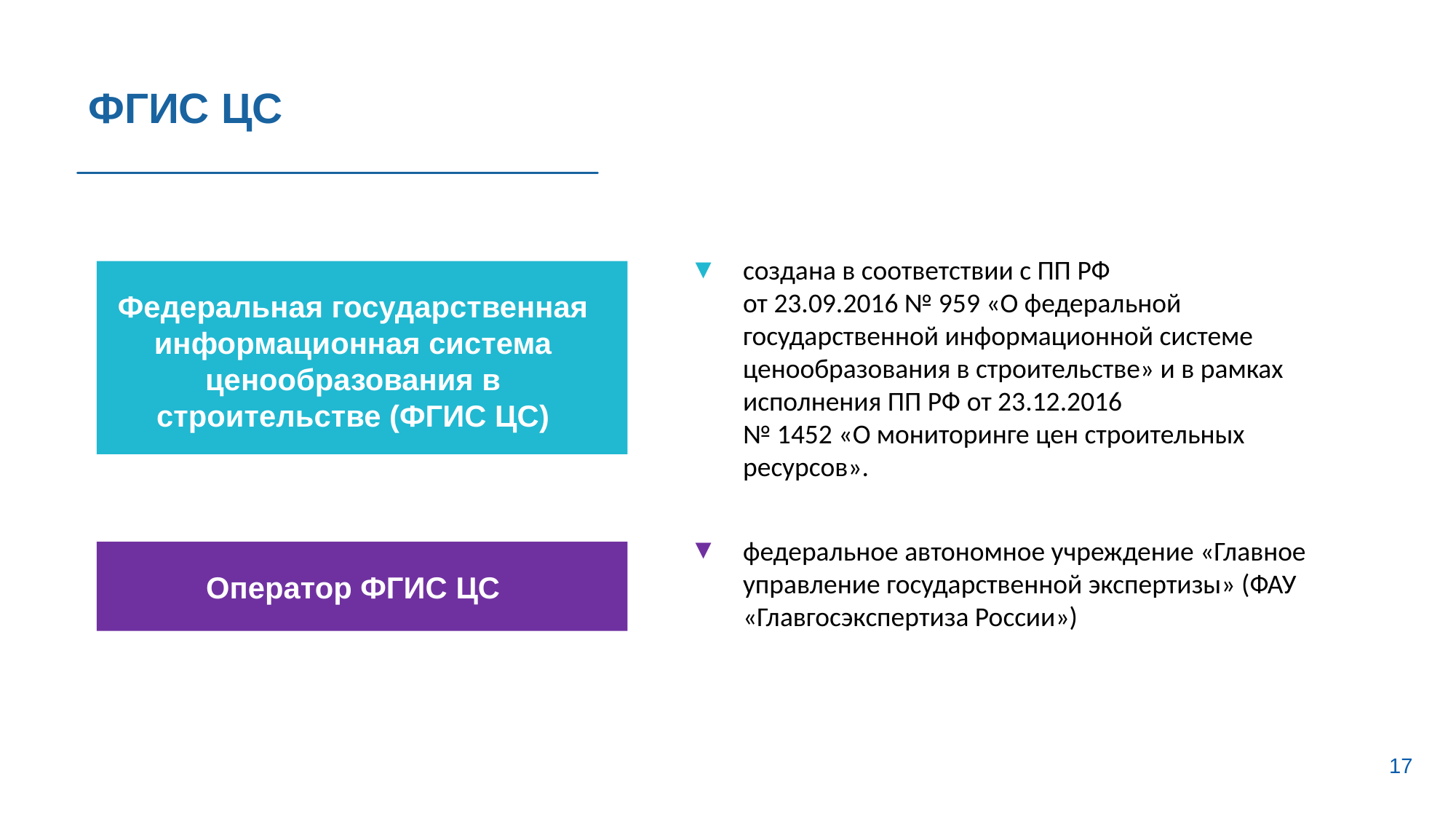

ФГИС ЦС
создана в соответствии с ПП РФ
от 23.09.2016 № 959 «О федеральной государственной информационной системе ценообразования в строительстве» и в рамках исполнения ПП РФ от 23.12.2016
№ 1452 «О мониторинге цен строительных ресурсов».

Федеральная государственная информационная система ценообразования в строительстве (ФГИС ЦС)
федеральное автономное учреждение «Главное управление государственной экспертизы» (ФАУ «Главгосэкспертиза России»)

Оператор ФГИС ЦС
17